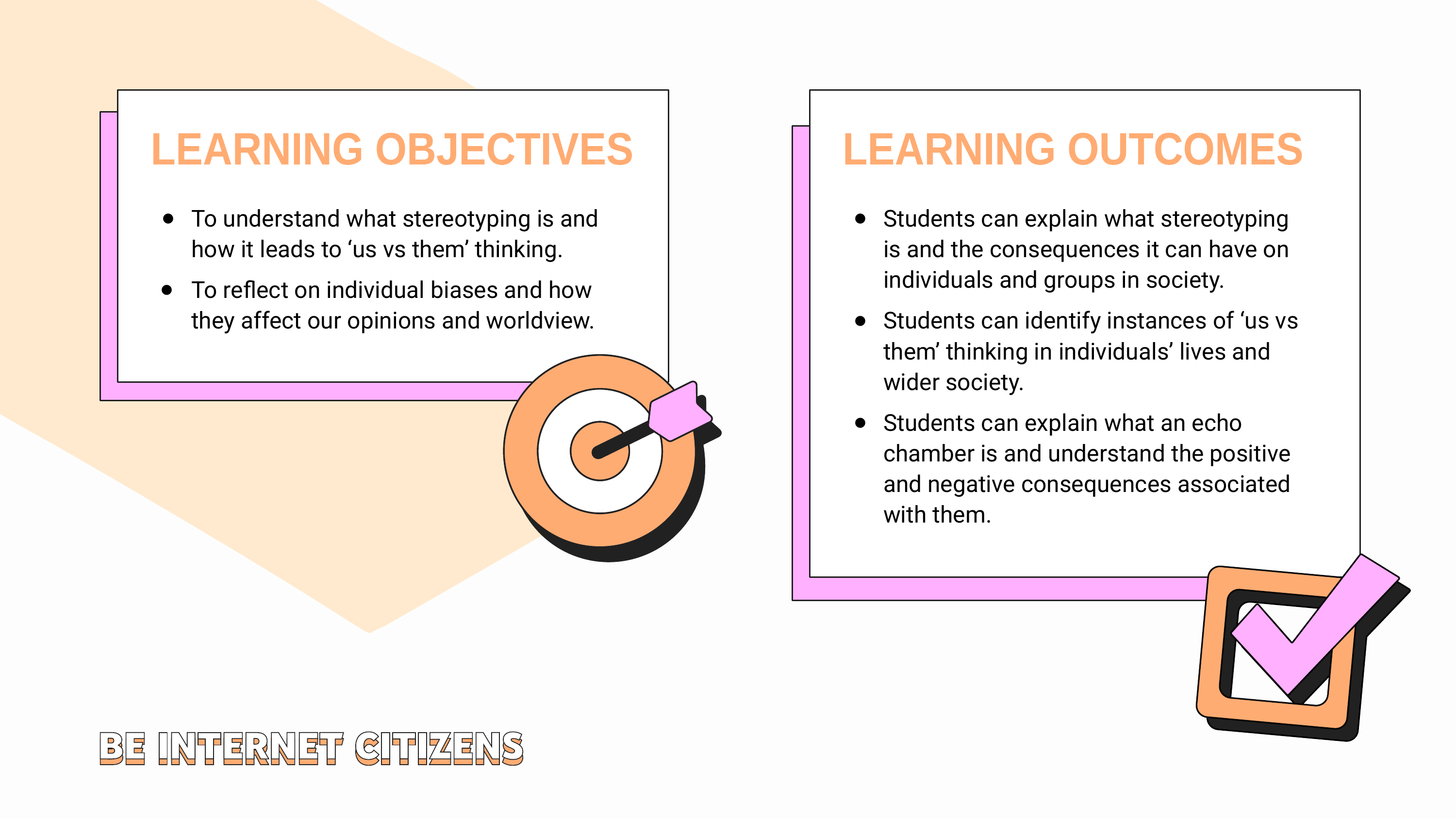

LEARNING OBJECTIVES
LEARNING OUTCOMES
To understand what stereotyping is and how it leads to ‘us vs them’ thinking.
To reflect on individual biases and how they affect our opinions and worldview.
Students can explain what stereotyping
is and the consequences it can have on individuals and groups in society.
Students can identify instances of ‘us vs them’ thinking in individuals’ lives and wider society.
Students can explain what an echo chamber is and understand the positive and negative consequences associated with them.